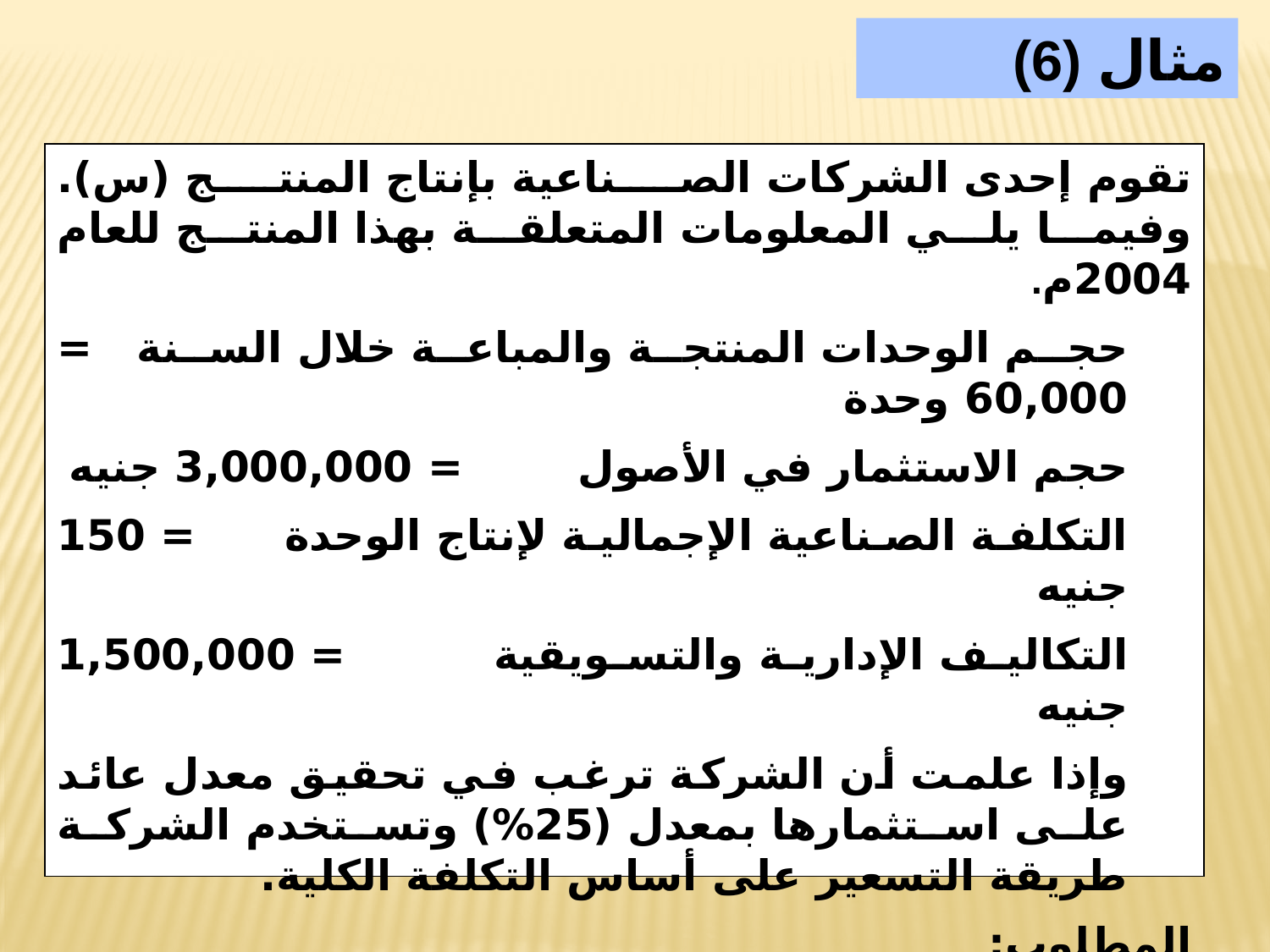

مثال (6)
تقوم إحدى الشركات الصناعية بإنتاج المنتج (س). وفيما يلي المعلومات المتعلقة بهذا المنتج للعام 2004م.
حجم الوحدات المنتجة والمباعة خلال السنة   = 60,000 وحدة
حجم الاستثمار في الأصول		  = 3,000,000 جنيه
التكلفة الصناعية الإجمالية لإنتاج الوحدة      = 150 جنيه
التكاليف الإدارية والتسويقية	          = 1,500,000 جنيه
وإذا علمت أن الشركة ترغب في تحقيق معدل عائد على استثمارها بمعدل (25%) وتستخدم الشركة طريقة التسعير على أساس التكلفة الكلية.
المطلوب:
	تحديد سعر البيع المقترح للوحدة من المنتج (س) والذي يحقق العائد المطلوب على الاستثمار.